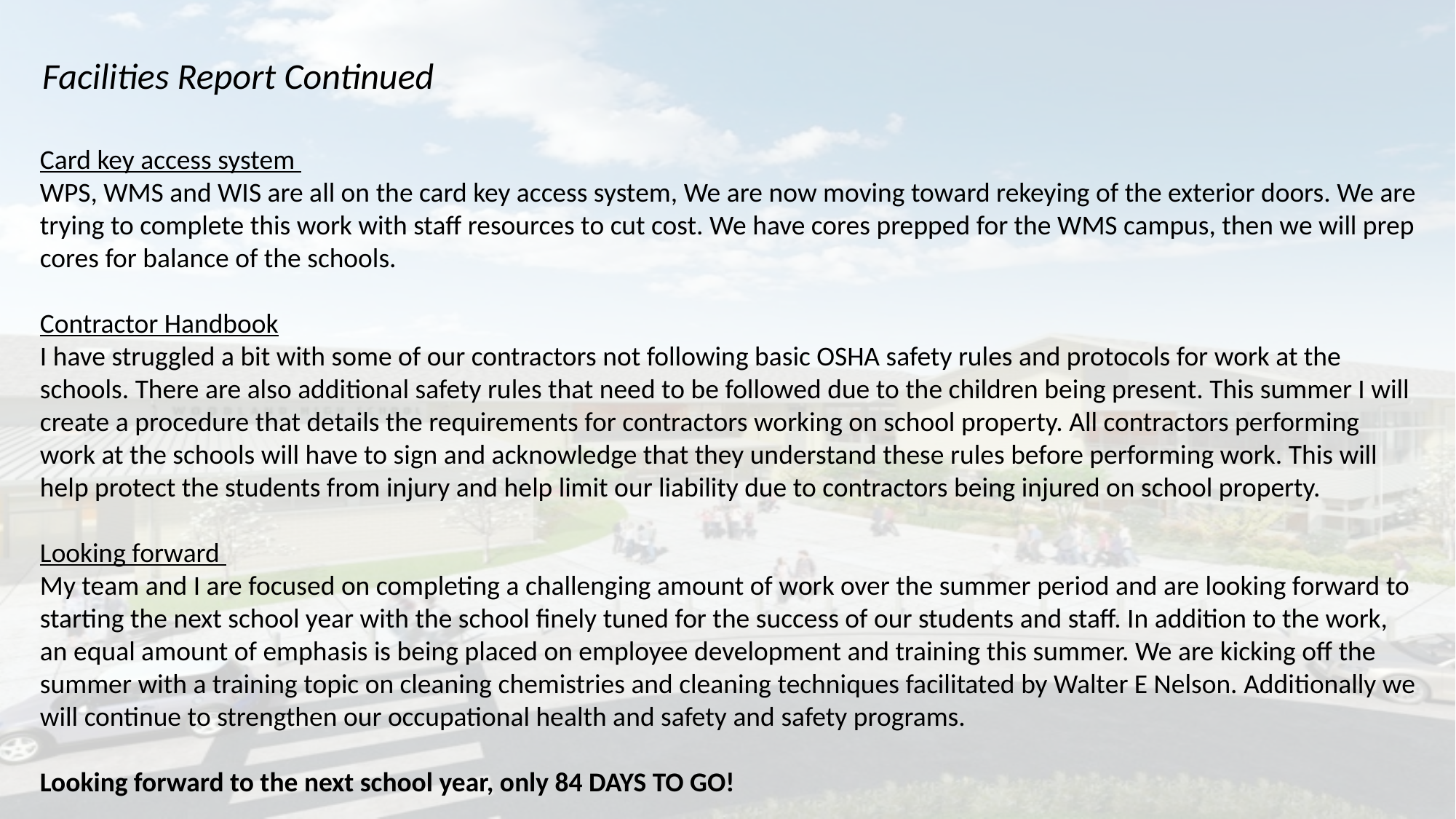

Facilities Report Continued
Card key access system
WPS, WMS and WIS are all on the card key access system, We are now moving toward rekeying of the exterior doors. We are trying to complete this work with staff resources to cut cost. We have cores prepped for the WMS campus, then we will prep cores for balance of the schools.

Contractor Handbook
I have struggled a bit with some of our contractors not following basic OSHA safety rules and protocols for work at the schools. There are also additional safety rules that need to be followed due to the children being present. This summer I will create a procedure that details the requirements for contractors working on school property. All contractors performing work at the schools will have to sign and acknowledge that they understand these rules before performing work. This will  help protect the students from injury and help limit our liability due to contractors being injured on school property.

Looking forward
My team and I are focused on completing a challenging amount of work over the summer period and are looking forward to starting the next school year with the school finely tuned for the success of our students and staff. In addition to the work, an equal amount of emphasis is being placed on employee development and training this summer. We are kicking off the summer with a training topic on cleaning chemistries and cleaning techniques facilitated by Walter E Nelson. Additionally we will continue to strengthen our occupational health and safety and safety programs.

Looking forward to the next school year, only 84 DAYS TO GO!